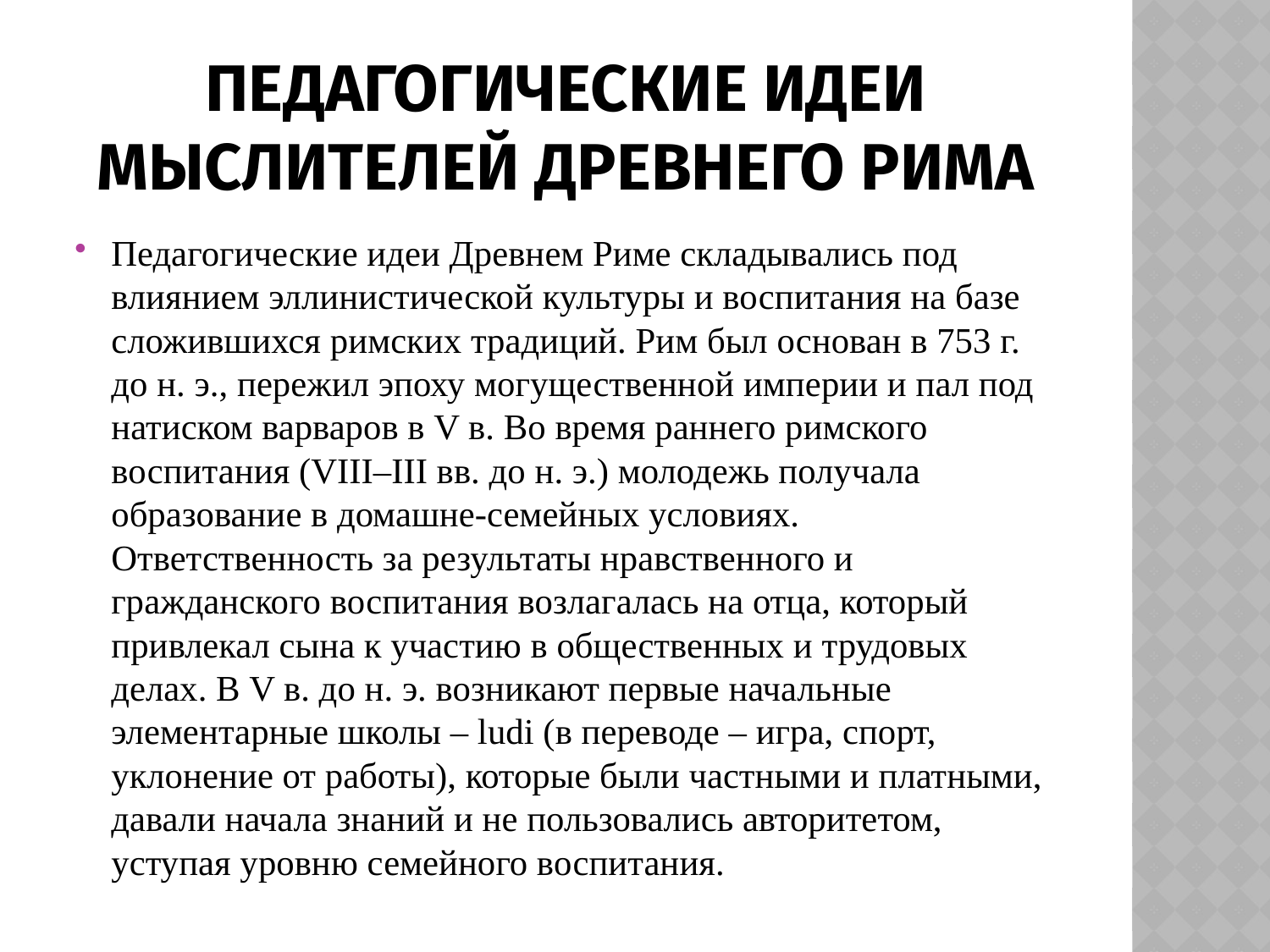

# Педагогические идеи мыслителей Древнего Рима
Педагогические идеи Древнем Риме складывались под влиянием эллинистической культуры и воспитания на базе сложившихся римских традиций. Рим был основан в 753 г. до н. э., пережил эпоху могущественной империи и пал под натиском варваров в V в. Во время раннего римского воспитания (VIII–III вв. до н. э.) молодежь получала образование в домашне-семейных условиях. Ответственность за результаты нравственного и гражданского воспитания возлагалась на отца, который привлекал сына к участию в общественных и трудовых делах. В V в. до н. э. возникают первые начальные элементарные школы – ludi (в переводе – игра, спорт, уклонение от работы), которые были частными и платными, давали начала знаний и не пользовались авторитетом, уступая уровню семейного воспитания.